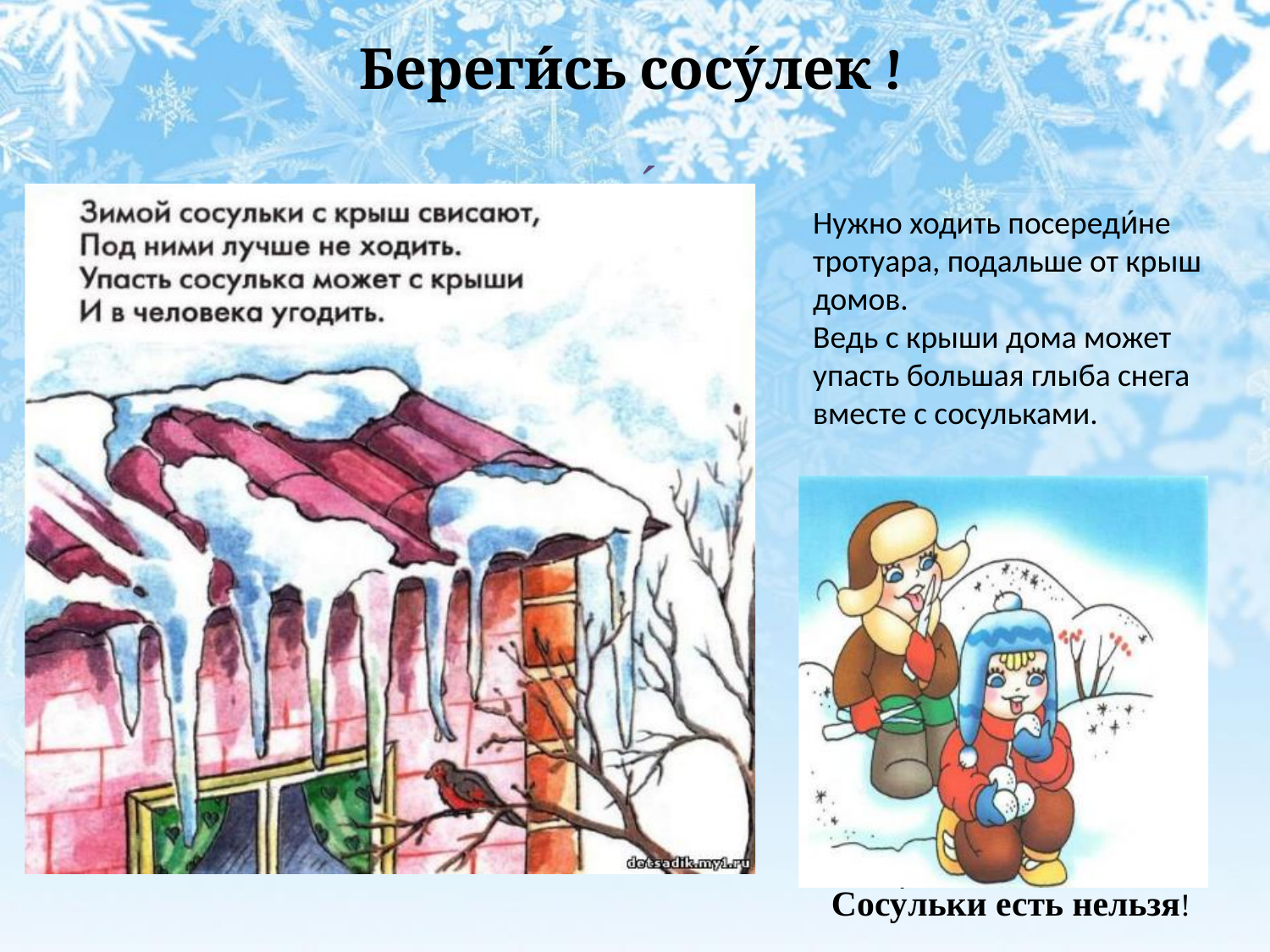

Береги́сь сосу́лек !
́

Нужно ходить посереди́не тротуара, подальше от крыш домов.
Ведь с крыши дома может упасть большая глыба снега вместе с сосульками.

Сосу́льки есть нельзя!